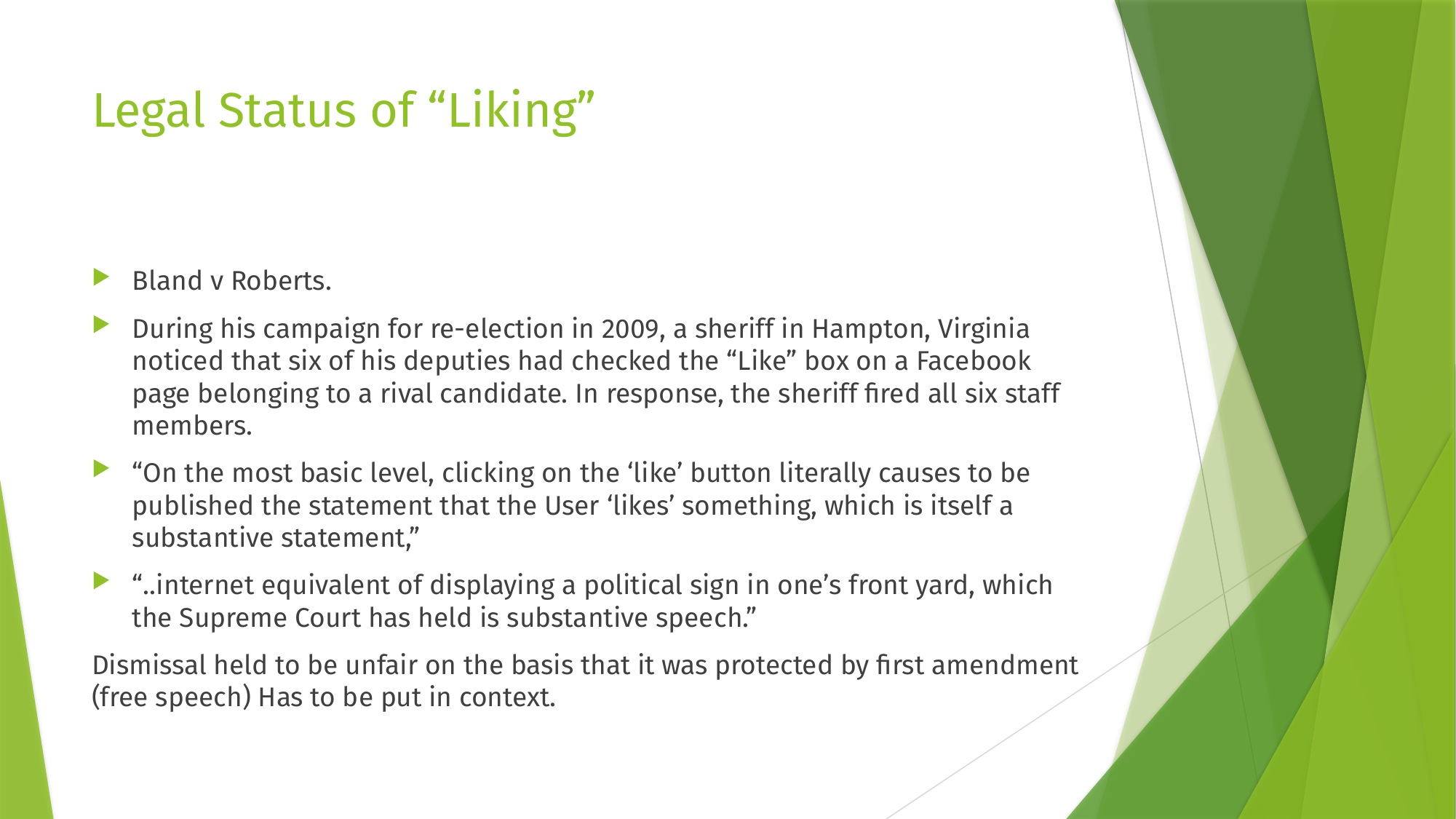

# Legal Status of “Liking”
Bland v Roberts.
During his campaign for re-election in 2009, a sheriff in Hampton, Virginia noticed that six of his deputies had checked the “Like” box on a Facebook page belonging to a rival candidate. In response, the sheriff fired all six staff members.
“On the most basic level, clicking on the ‘like’ button literally causes to be published the statement that the User ‘likes’ something, which is itself a substantive statement,”
“..internet equivalent of displaying a political sign in one’s front yard, which the Supreme Court has held is substantive speech.”
Dismissal held to be unfair on the basis that it was protected by first amendment (free speech) Has to be put in context.